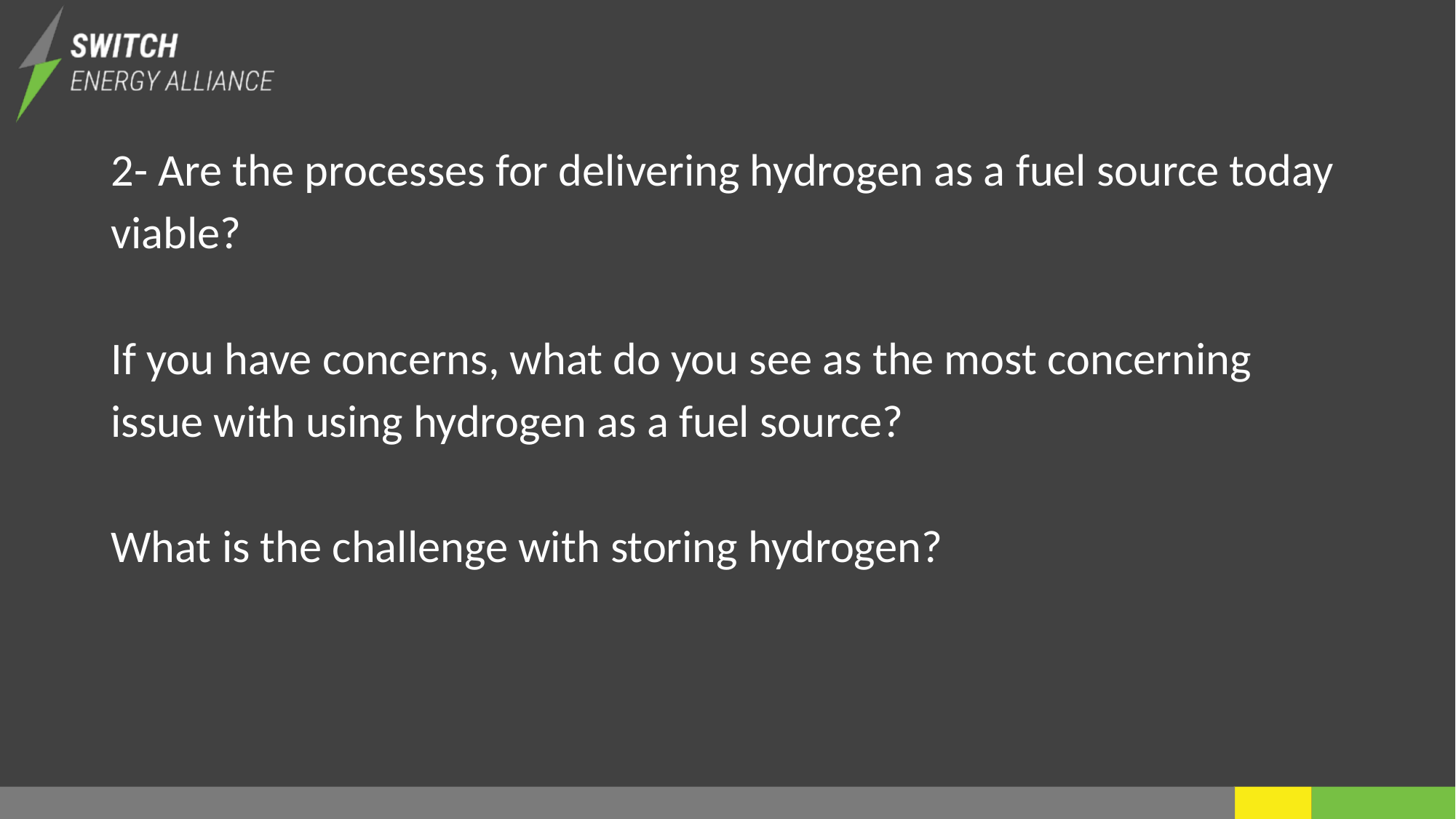

2- Are the processes for delivering hydrogen as a fuel source today viable?

If you have concerns, what do you see as the most concerning issue with using hydrogen as a fuel source?

What is the challenge with storing hydrogen?